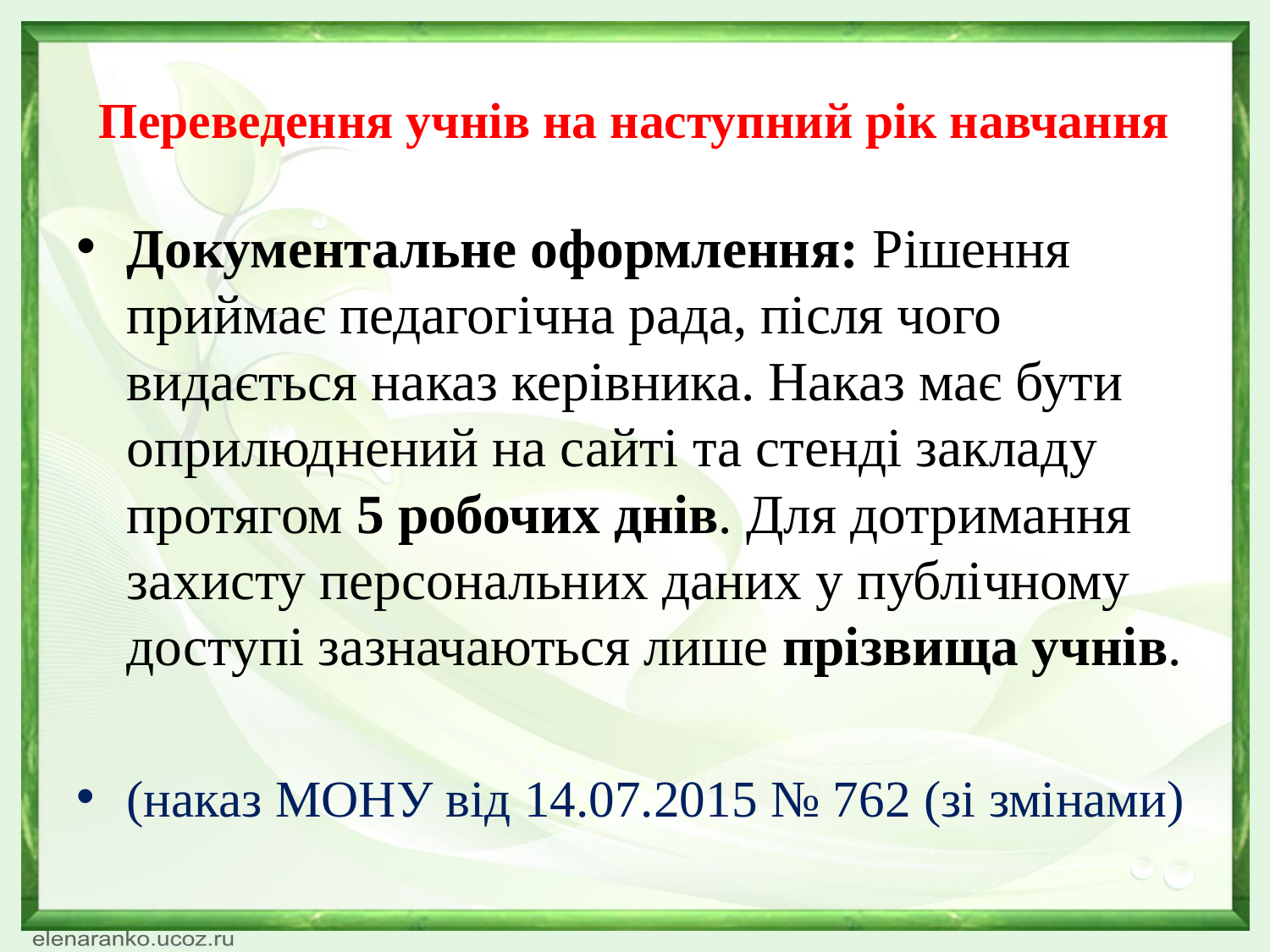

# Переведення учнів на наступний рік навчання
Документальне оформлення: Рішення приймає педагогічна рада, після чого видається наказ керівника. Наказ має бути оприлюднений на сайті та стенді закладу протягом 5 робочих днів. Для дотримання захисту персональних даних у публічному доступі зазначаються лише прізвища учнів.

(наказ МОНУ від 14.07.2015 № 762 (зі змінами)